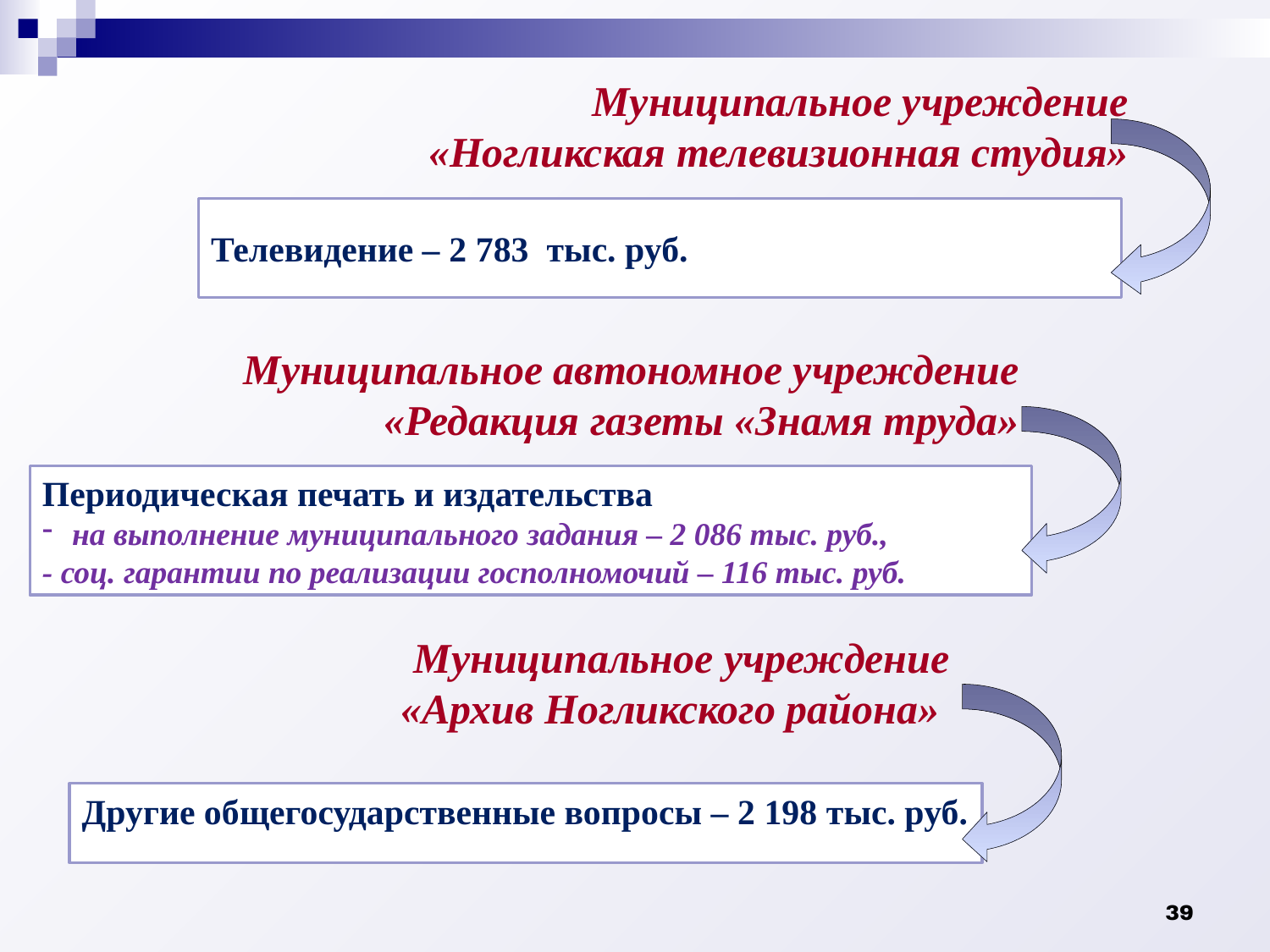

Муниципальное учреждение
 «Ногликская телевизионная студия»

Телевидение – 2 783  тыс. руб.

# Муниципальное автономное учреждение «Редакция газеты «Знамя труда»

Периодическая печать и издательства
на выполнение муниципального задания – 2 086 тыс. руб.,
- соц. гарантии по реализации госполномочий – 116 тыс. руб.

Муниципальное учреждение
 «Архив Ногликского района»

Другие общегосударственные вопросы – 2 198 тыс. руб.

39